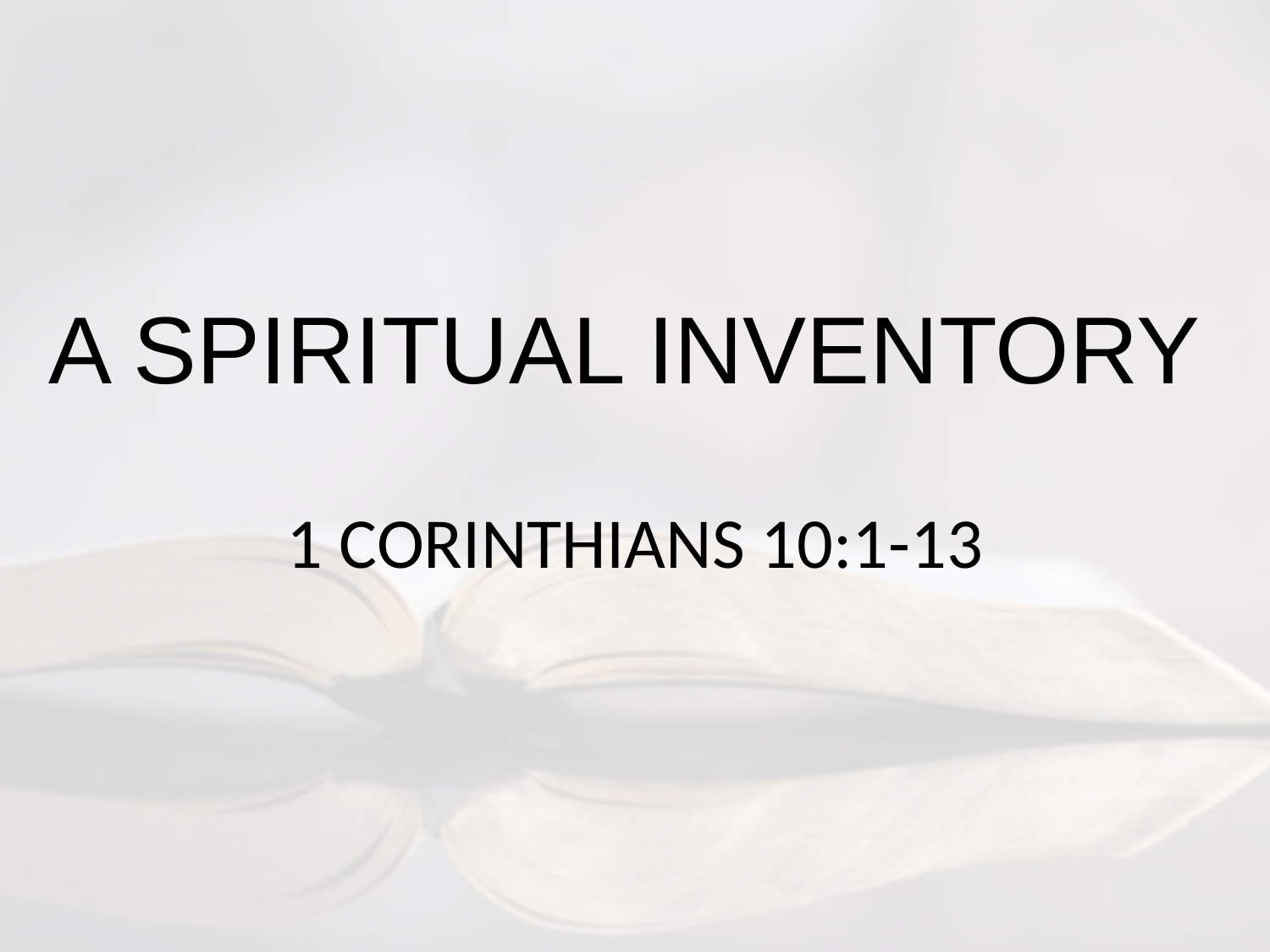

# A SPIRITUAL INVENTORY
1 CORINTHIANS 10:1-13